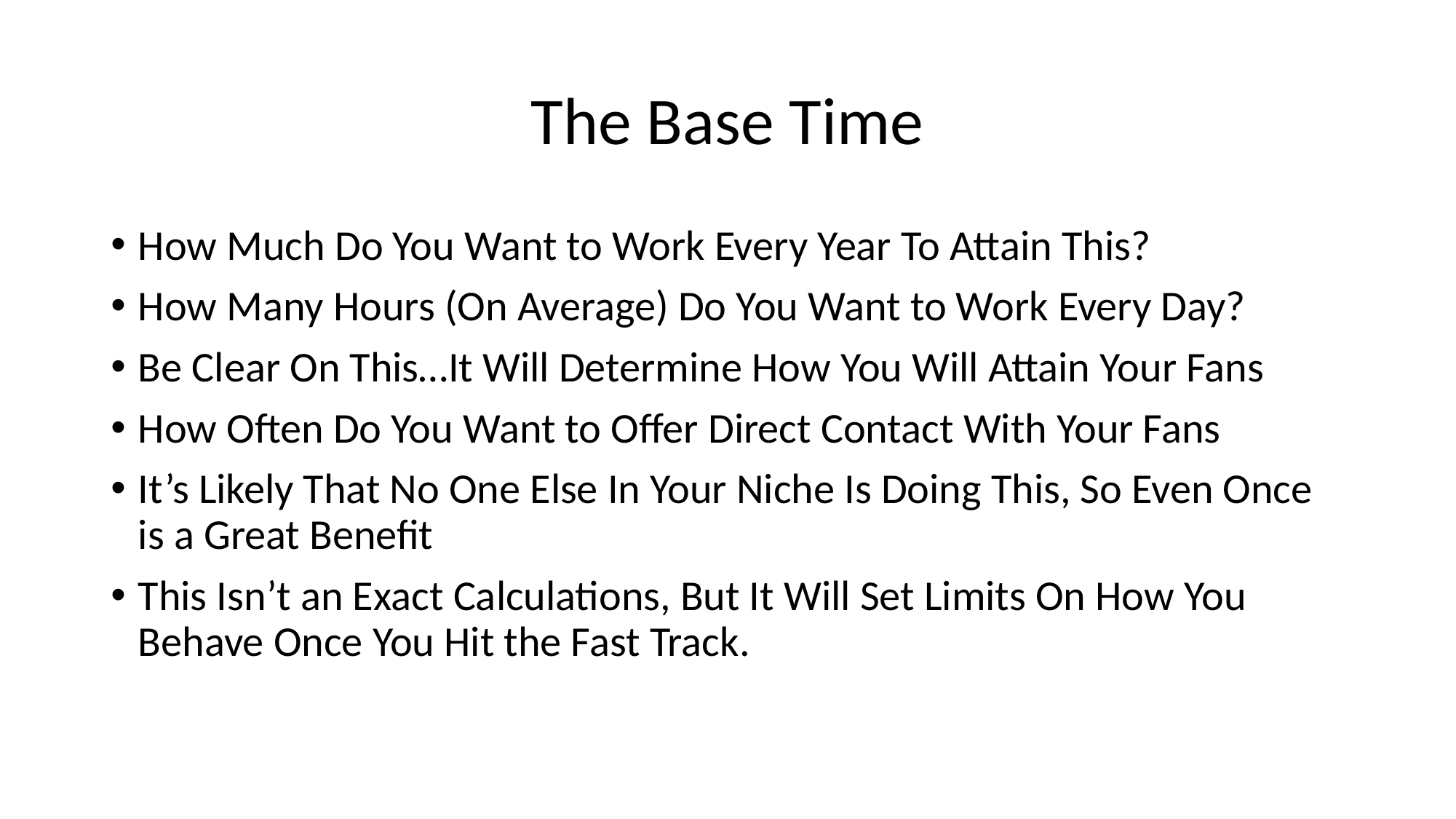

# The Base Time
How Much Do You Want to Work Every Year To Attain This?
How Many Hours (On Average) Do You Want to Work Every Day?
Be Clear On This…It Will Determine How You Will Attain Your Fans
How Often Do You Want to Offer Direct Contact With Your Fans
It’s Likely That No One Else In Your Niche Is Doing This, So Even Once is a Great Benefit
This Isn’t an Exact Calculations, But It Will Set Limits On How You Behave Once You Hit the Fast Track.